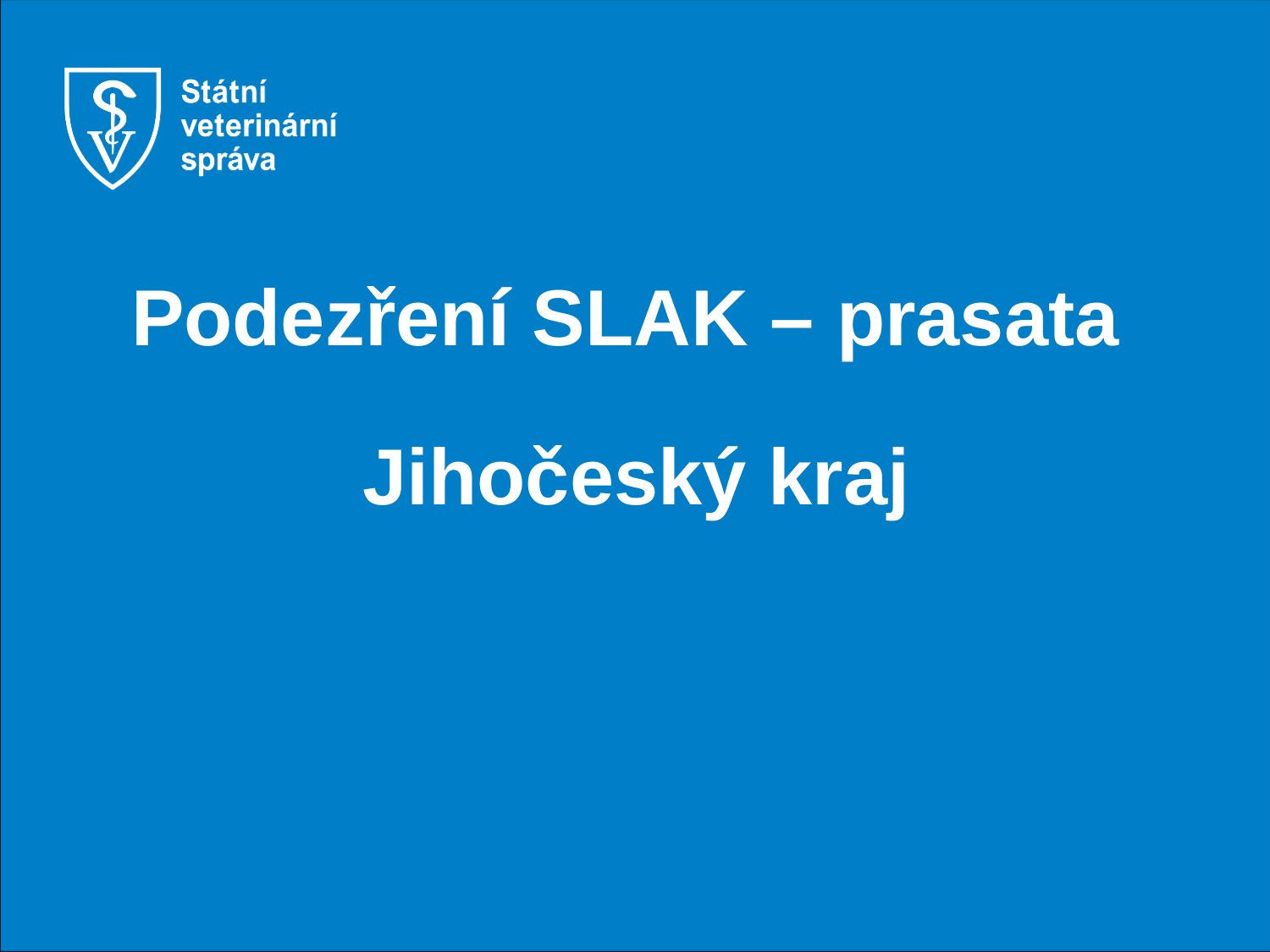

# Podezření SLAK – prasata Jihočeský kraj